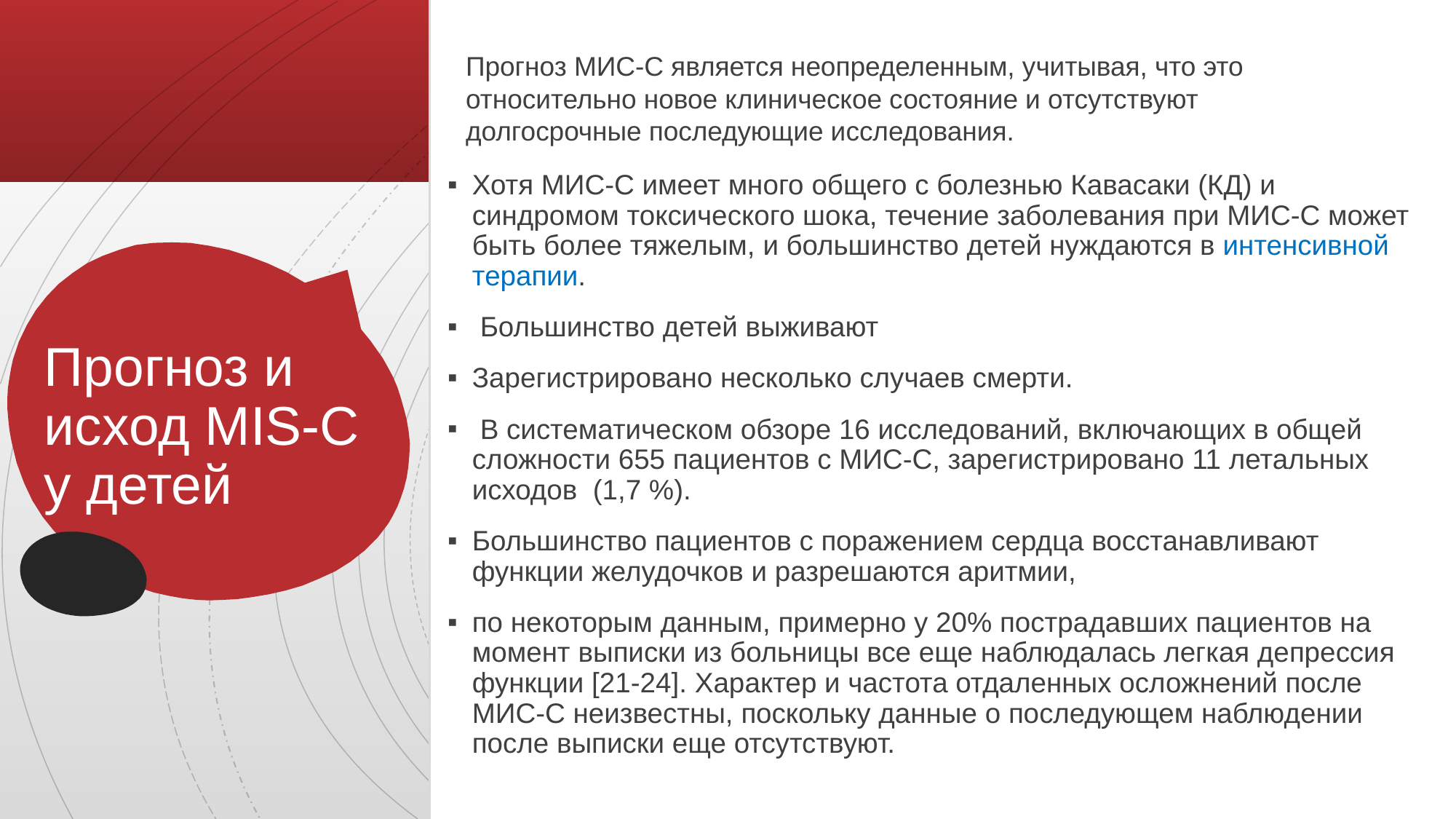

Прогноз МИС-С является неопределенным, учитывая, что это относительно новое клиническое состояние и отсутствуют долгосрочные последующие исследования.
Хотя МИС-С имеет много общего с болезнью Кавасаки (КД) и синдромом токсического шока, течение заболевания при МИС-С может быть более тяжелым, и большинство детей нуждаются в интенсивной терапии.
 Большинство детей выживают
Зарегистрировано несколько случаев смерти.
 В систематическом обзоре 16 исследований, включающих в общей сложности 655 пациентов с МИС-С, зарегистрировано 11 летальных исходов  (1,7 %).
Большинство пациентов с поражением сердца восстанавливают функции желудочков и разрешаются аритмии,
по некоторым данным, примерно у 20% пострадавших пациентов на момент выписки из больницы все еще наблюдалась легкая депрессия функции [21-24]. Характер и частота отдаленных осложнений после МИС-С неизвестны, поскольку данные о последующем наблюдении после выписки еще отсутствуют.
# Прогноз и исход MIS-C у детей